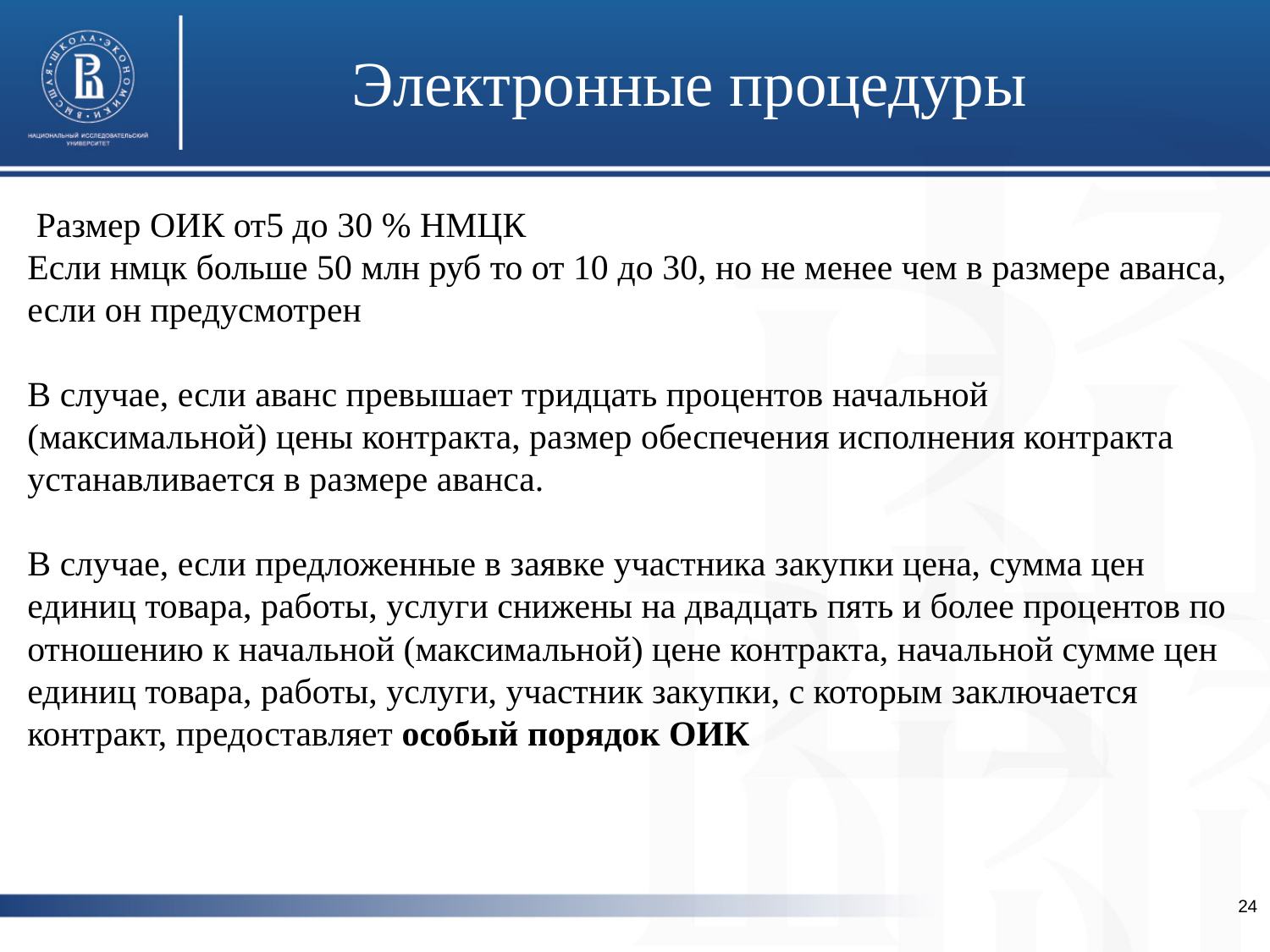

Электронные процедуры
 Размер ОИК от5 до 30 % НМЦК
Если нмцк больше 50 млн руб то от 10 до 30, но не менее чем в размере аванса, если он предусмотрен

В случае, если аванс превышает тридцать процентов начальной (максимальной) цены контракта, размер обеспечения исполнения контракта устанавливается в размере аванса.

В случае, если предложенные в заявке участника закупки цена, сумма цен единиц товара, работы, услуги снижены на двадцать пять и более процентов по отношению к начальной (максимальной) цене контракта, начальной сумме цен единиц товара, работы, услуги, участник закупки, с которым заключается контракт, предоставляет особый порядок ОИК

24